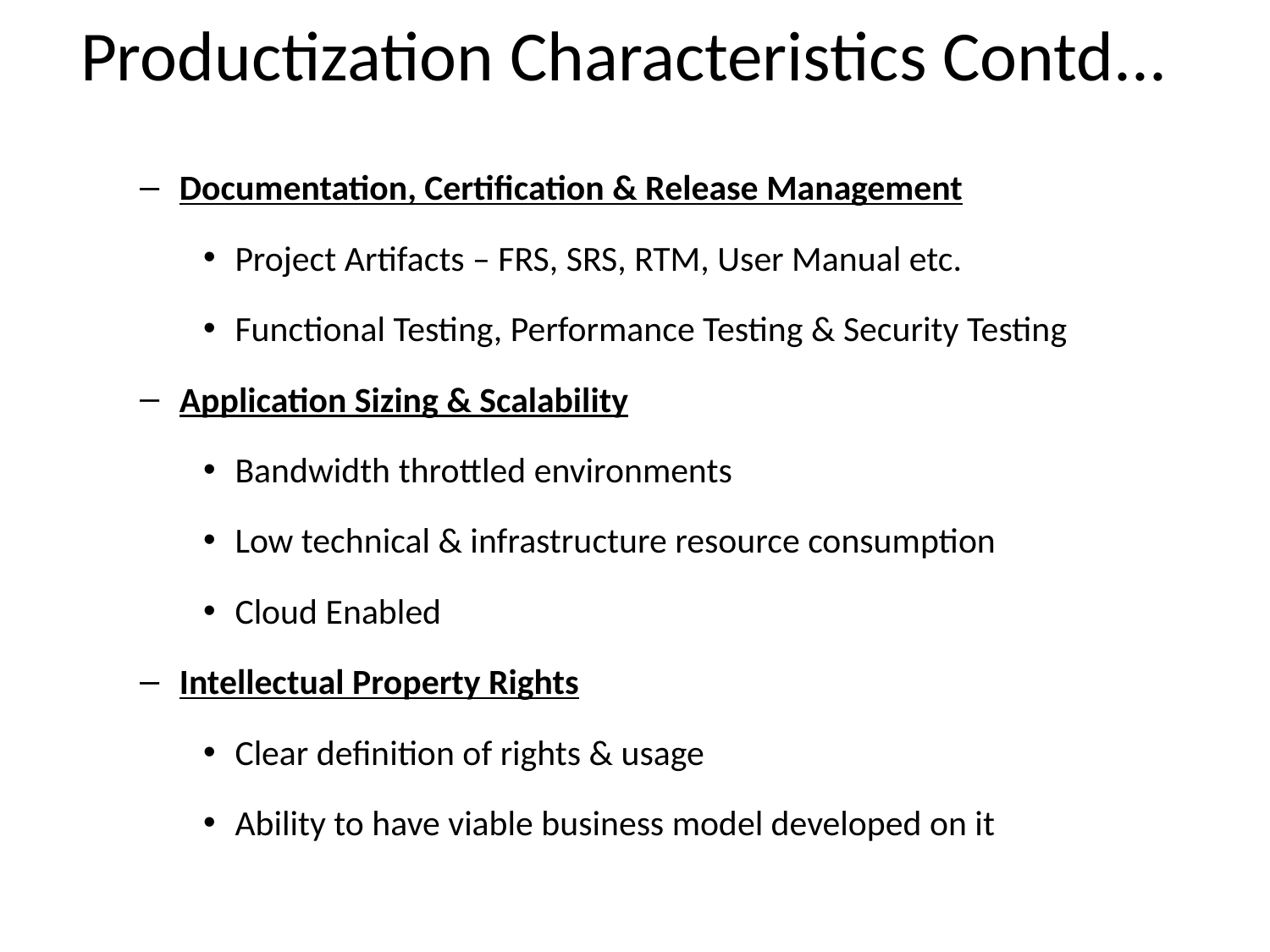

# Productization Characteristics Contd...
Documentation, Certification & Release Management
Project Artifacts – FRS, SRS, RTM, User Manual etc.
Functional Testing, Performance Testing & Security Testing
Application Sizing & Scalability
Bandwidth throttled environments
Low technical & infrastructure resource consumption
Cloud Enabled
Intellectual Property Rights
Clear definition of rights & usage
Ability to have viable business model developed on it